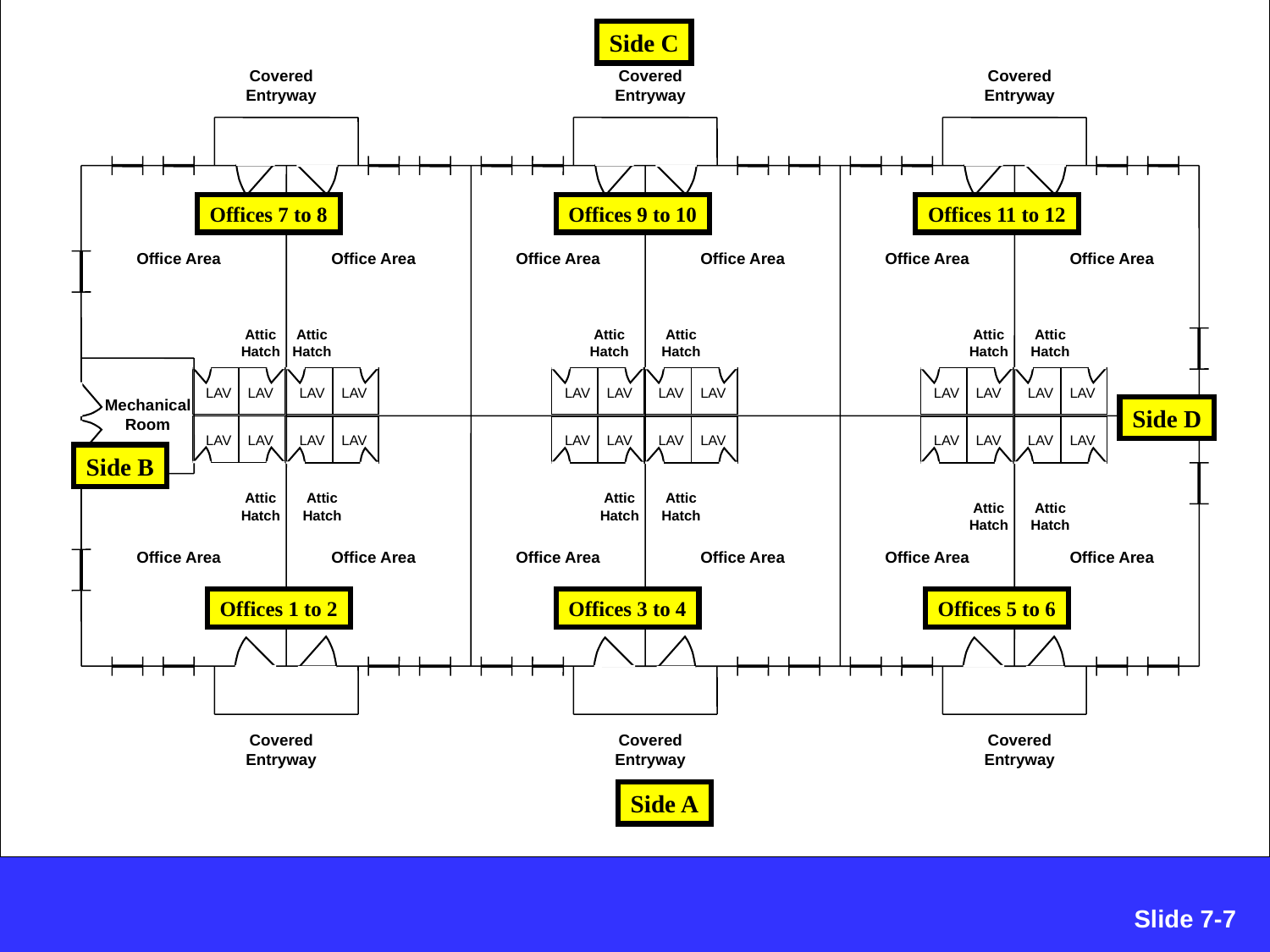

Side C
Covered Entryway
Covered Entryway
Covered Entryway

Offices 7 to 8
Offices 9 to 10
Offices 11 to 12
Office Area
Office Area
Office Area
Office Area
Office Area
Office Area

Attic Hatch
Attic Hatch
Attic Hatch
Attic Hatch
Attic Hatch
Attic Hatch

LAV
LAV

LAV
LAV

LAV
LAV

LAV
LAV

LAV
LAV

LAV
LAV

Mechanical Room
Side D

LAV
LAV
LAV
LAV
LAV
LAV
LAV
LAV
LAV
LAV
LAV
LAV
Side B

Attic Hatch
Attic Hatch
Attic Hatch
Attic Hatch
Attic Hatch
Attic Hatch
Office Area
Office Area
Office Area
Office Area
Office Area
Office Area

Offices 1 to 2
Offices 3 to 4
Offices 5 to 6

Covered Entryway
Covered Entryway
Covered Entryway
Side A
Slide 7-7